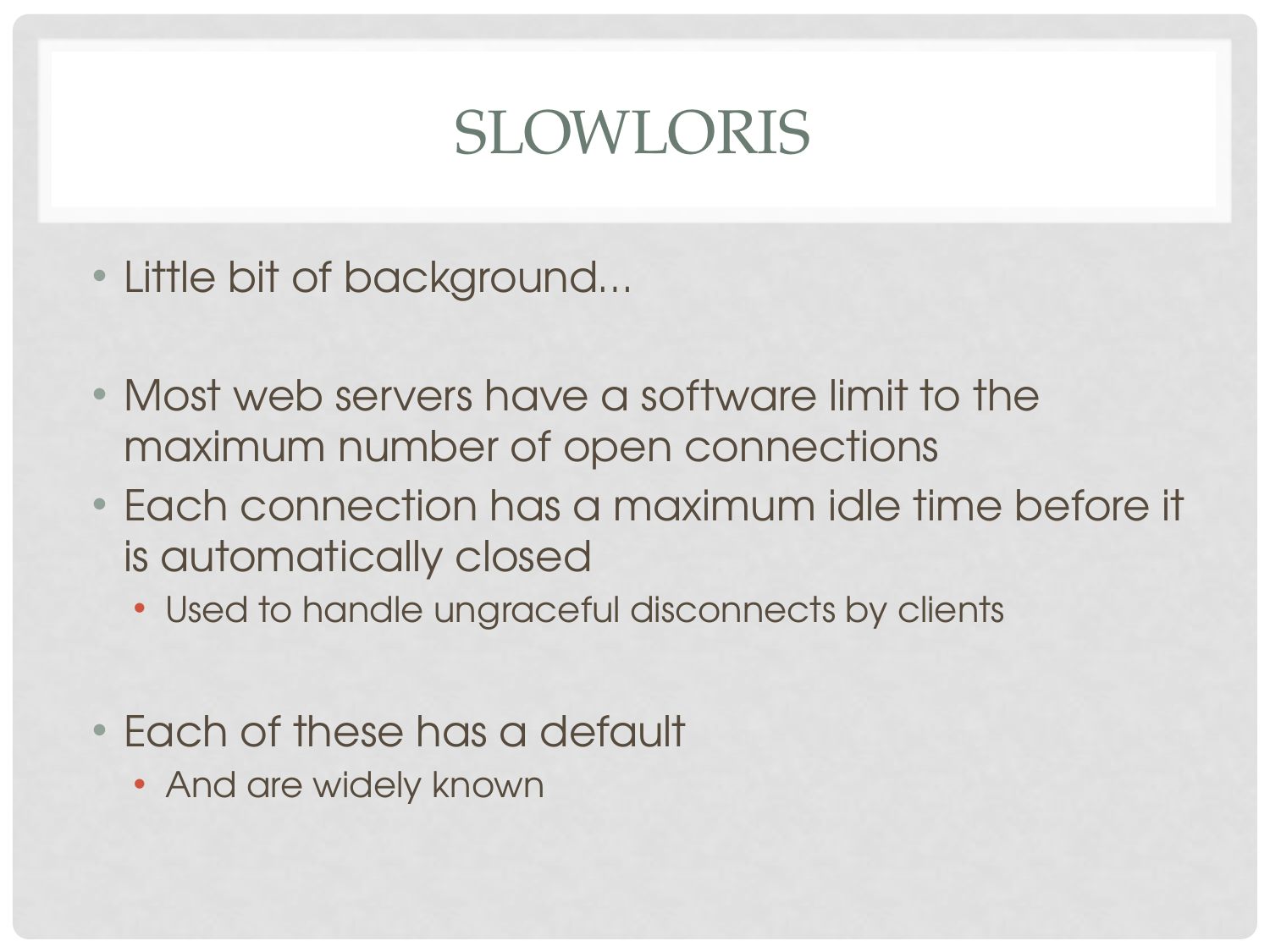

# slowloris
Little bit of background…

Most web servers have a software limit to the maximum number of open connections
Each connection has a maximum idle time before it is automatically closed
Used to handle ungraceful disconnects by clients

Each of these has a default
And are widely known